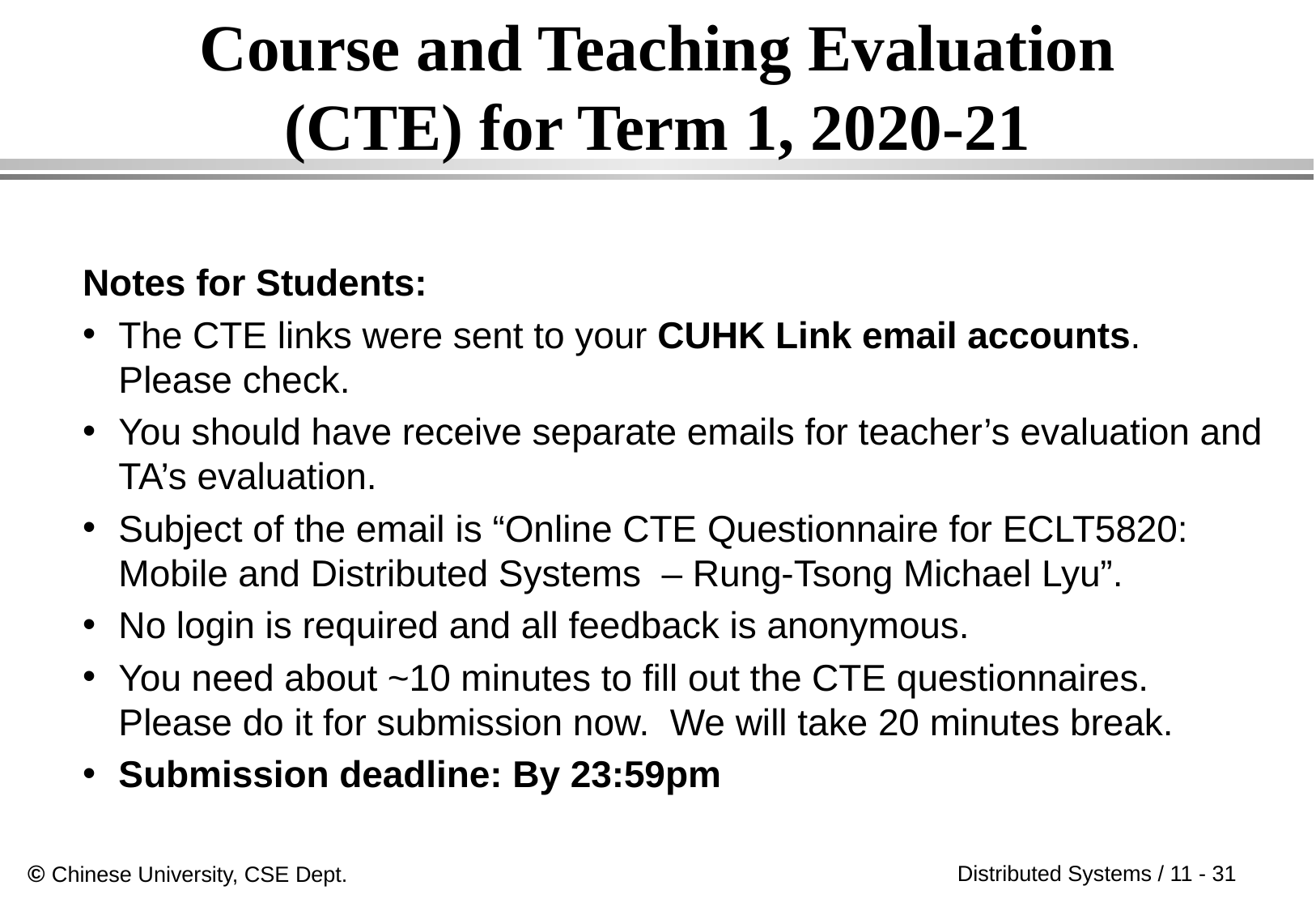

# Course and Teaching Evaluation (CTE) for Term 1, 2020-21
Notes for Students:
The CTE links were sent to your CUHK Link email accounts.  Please check.
You should have receive separate emails for teacher’s evaluation and TA’s evaluation.
Subject of the email is “Online CTE Questionnaire for ECLT5820: Mobile and Distributed Systems  – Rung-Tsong Michael Lyu”.
No login is required and all feedback is anonymous.
You need about ~10 minutes to fill out the CTE questionnaires.  Please do it for submission now.  We will take 20 minutes break.
Submission deadline: By 23:59pm